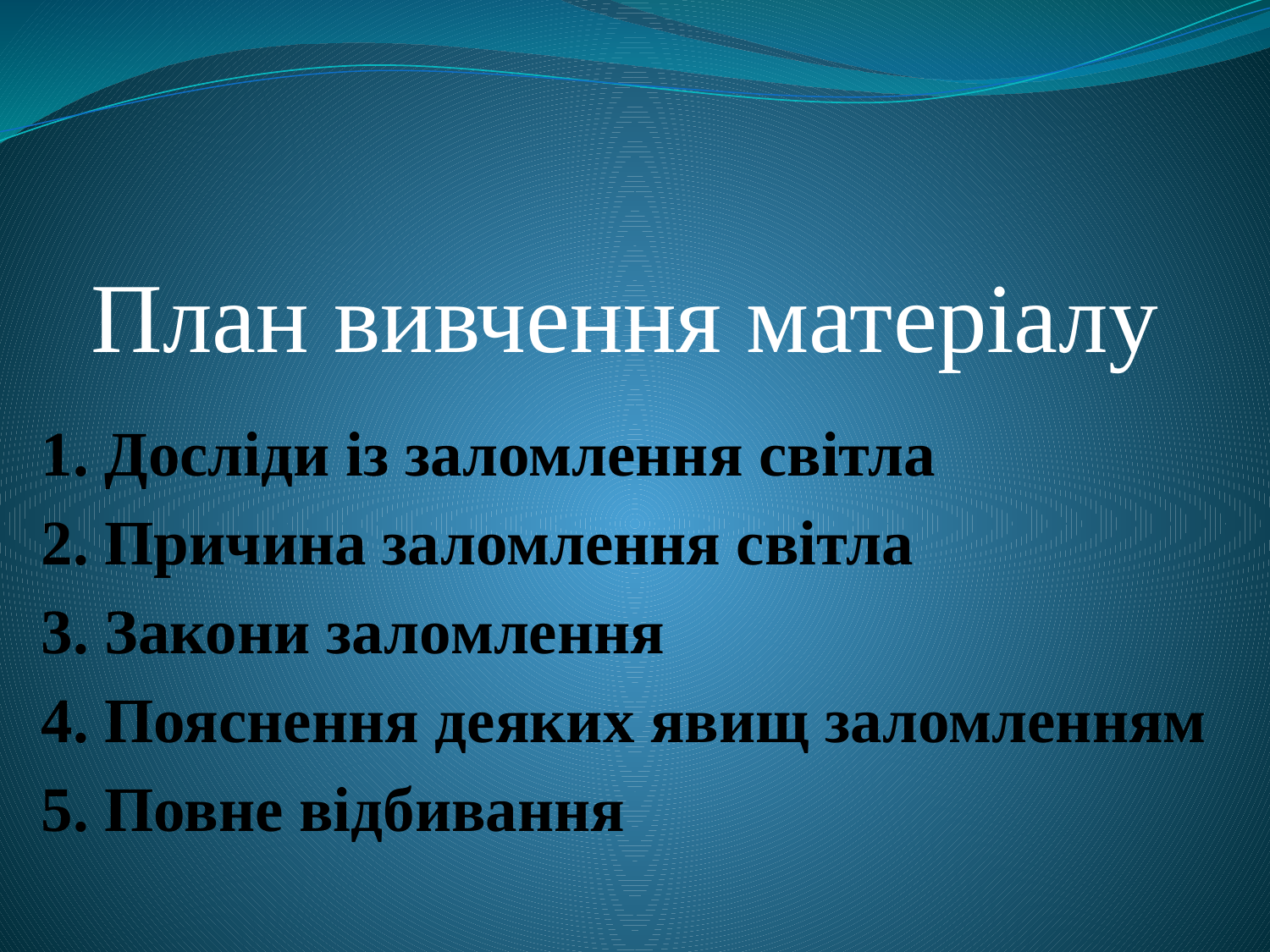

# План вивчення матеріалу
1. Досліди із заломлення світла
2. Причина заломлення світла
3. Закони заломлення
4. Пояснення деяких явищ заломленням
5. Повне відбивання